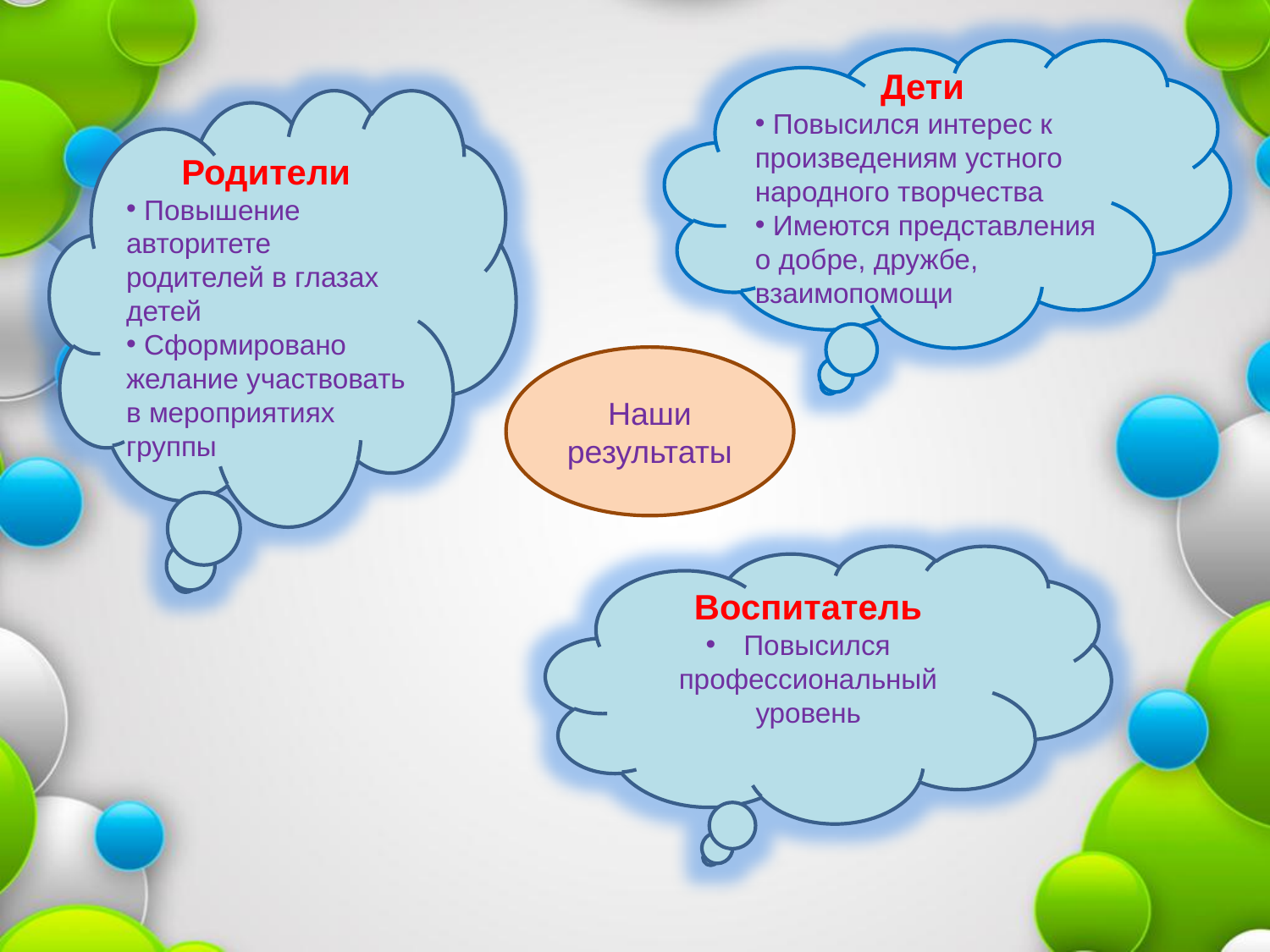

Дети
 Повысился интерес к произведениям устного народного творчества
 Имеются представления о добре, дружбе, взаимопомощи

Родители
 Повышение авторитете родителей в глазах детей
 Сформировано желание участвовать в мероприятиях группы

Наши результаты
Воспитатель
 Повысился профессиональный уровень